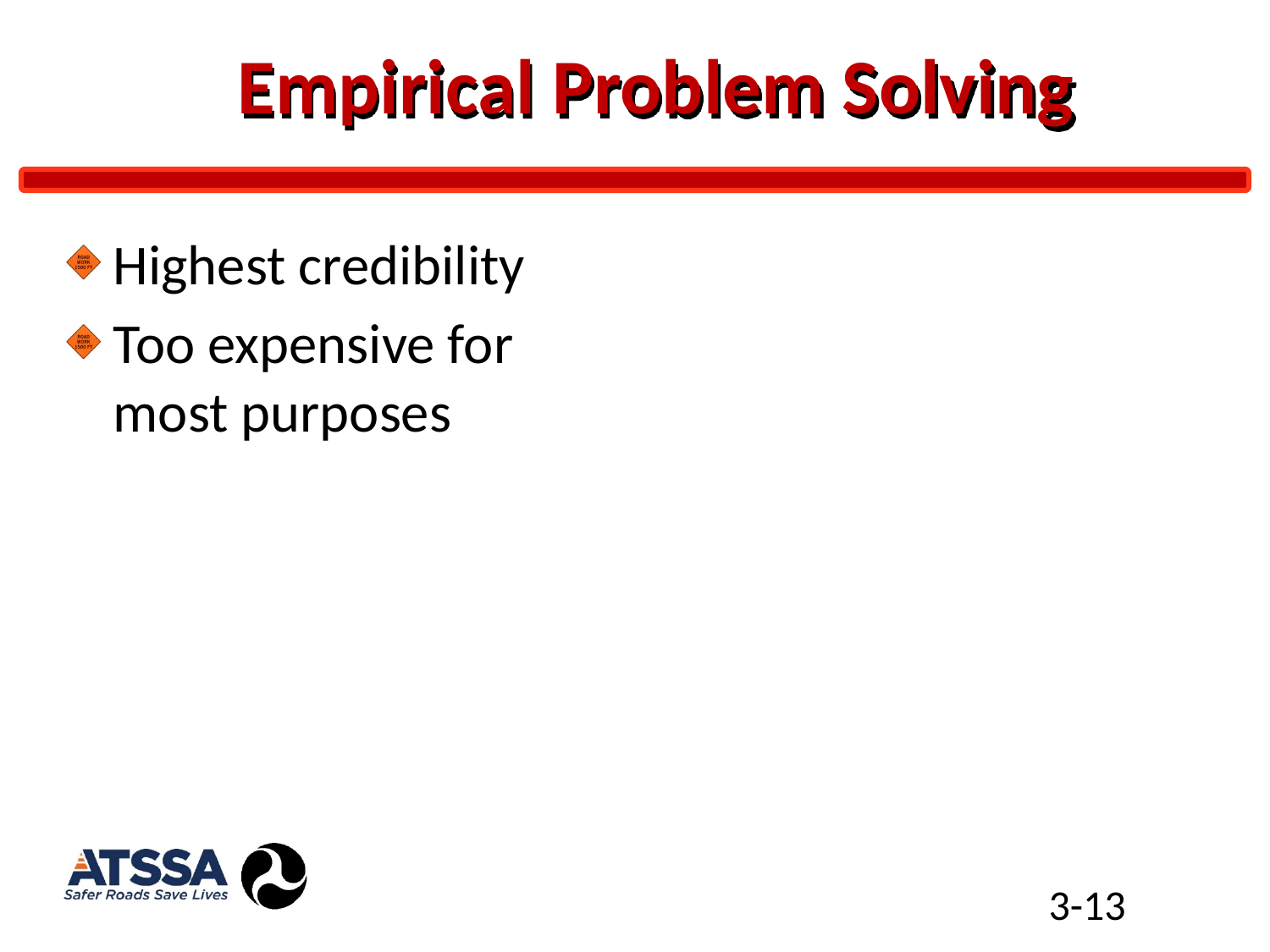

# Empirical Problem Solving
Highest credibility
Too expensive for most purposes